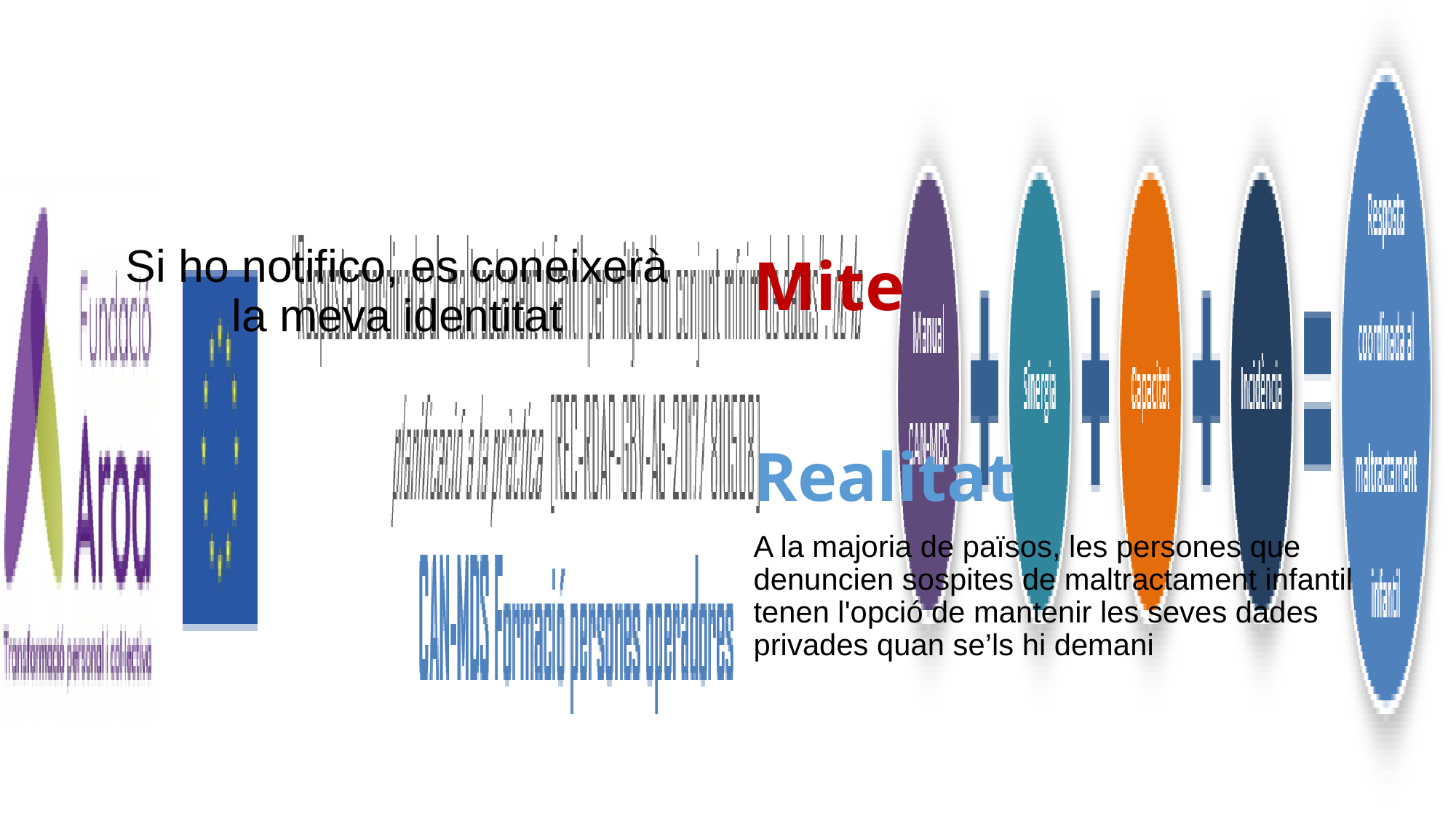

Si ho notifico, es coneixerà la meva identitat
Mite
Realitat
A la majoria de països, les persones que denuncien sospites de maltractament infantil tenen l'opció de mantenir les seves dades privades quan se’ls hi demani